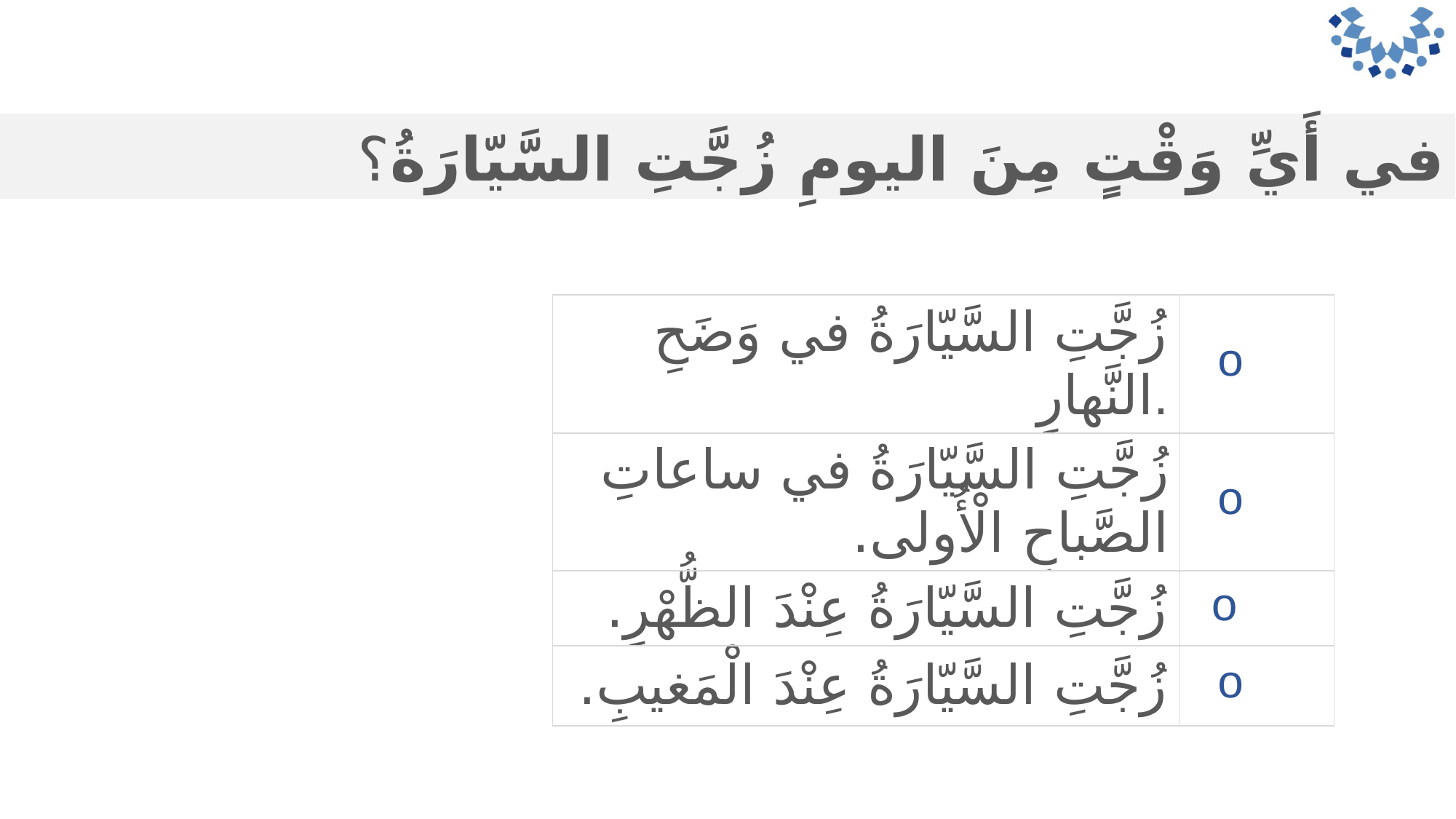

في أَيِّ وَقْتٍ مِنَ اليومِ زُجَّتِ السَّيّارَةُ؟
| زُجَّتِ السَّيّارَةُ في وَضَحِ النَّهارِ. |  |
| --- | --- |
| زُجَّتِ السَّيّارَةُ في ساعاتِ الصَّباحِ الْأُولى. |  |
| زُجَّتِ السَّيّارَةُ عِنْدَ الظُّهْرِ. |  |
| زُجَّتِ السَّيّارَةُ عِنْدَ الْمَغيبِ. |  |